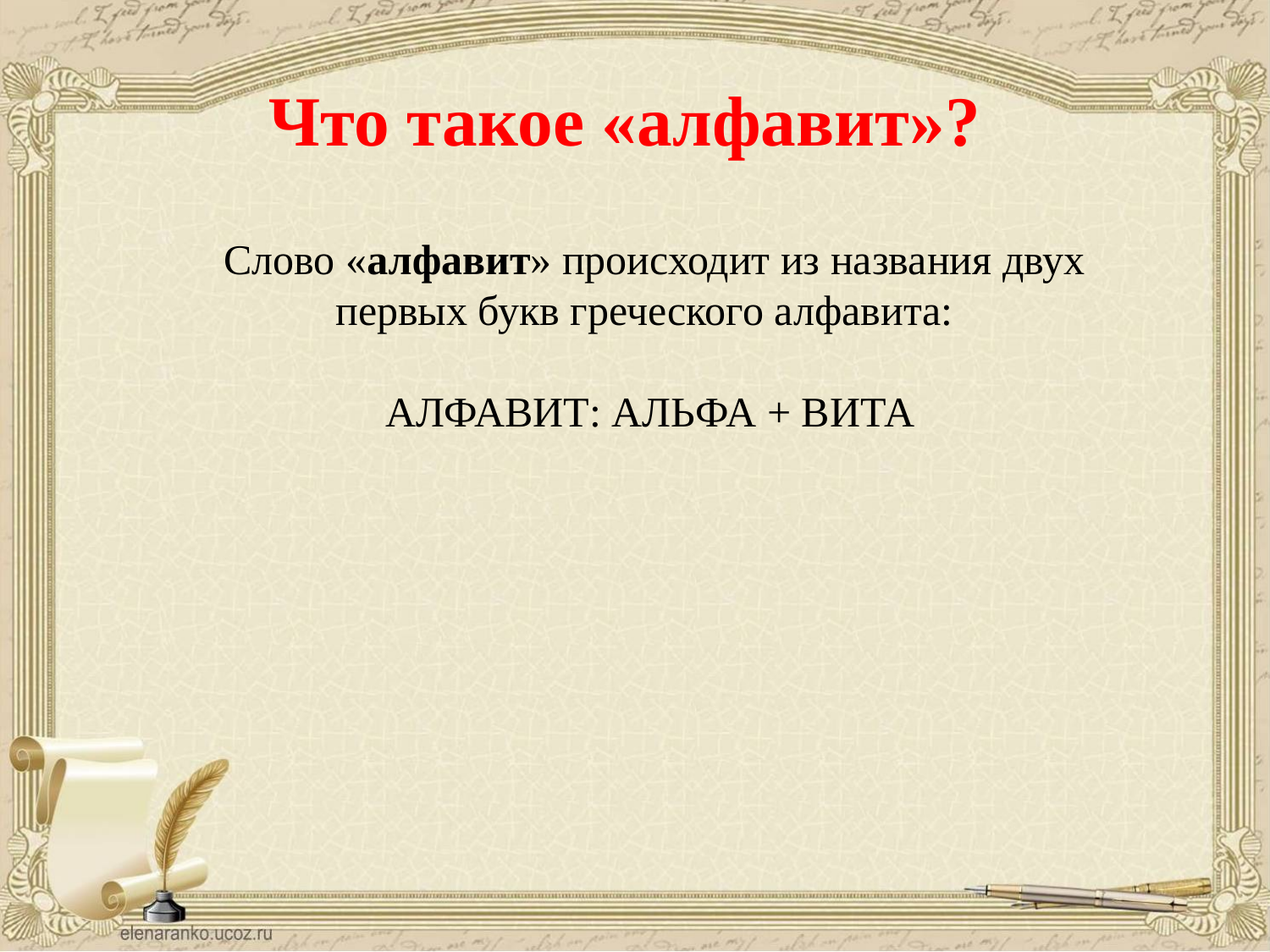

Что такое «алфавит»?
 Слово «алфавит» происходит из названия двух первых букв греческого алфавита:

АЛФАВИТ: АЛЬФА + ВИТА